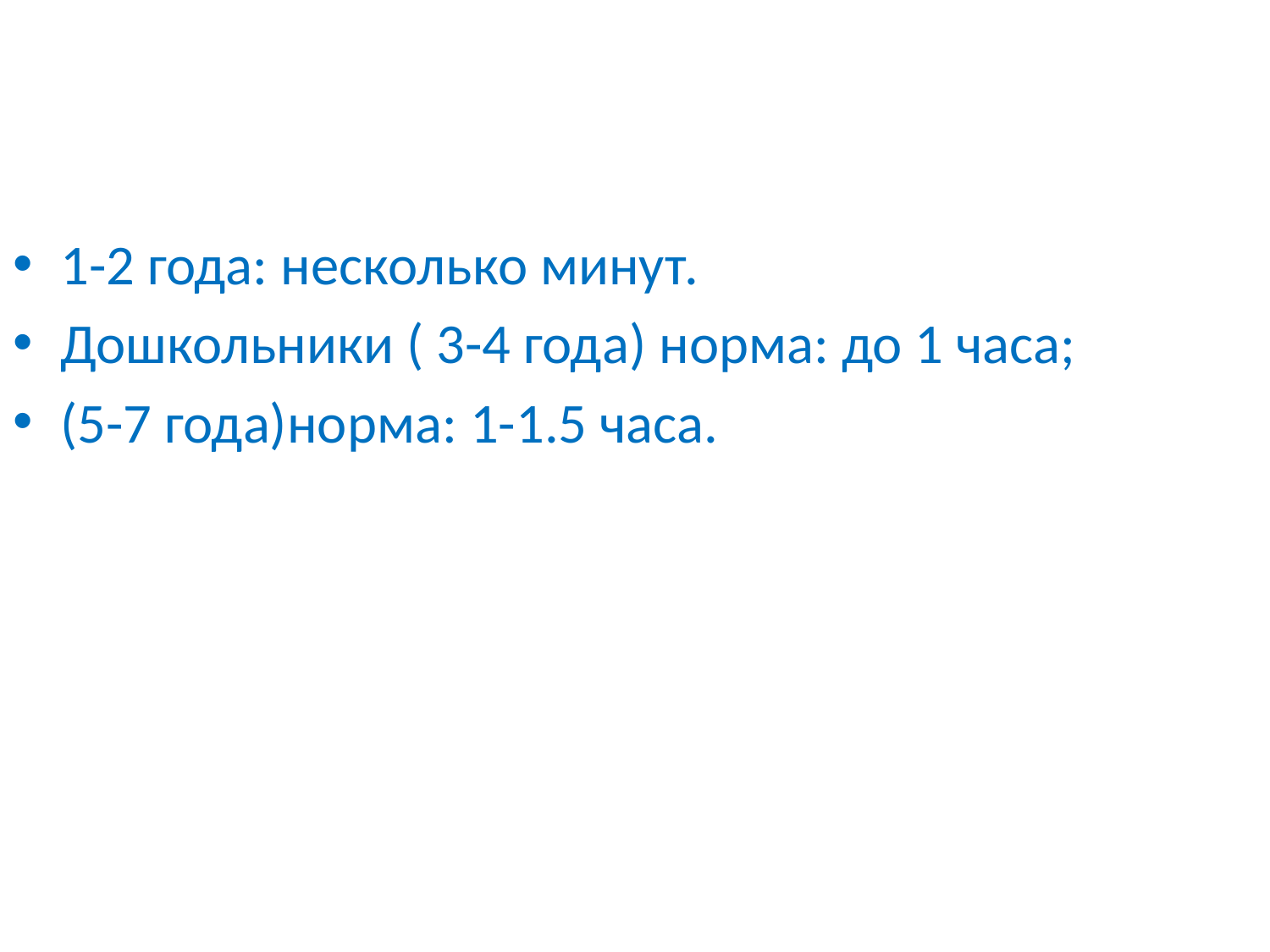

1-2 года: несколько минут.
Дошкольники ( 3-4 года) норма: до 1 часа;
(5-7 года)норма: 1-1.5 часа.